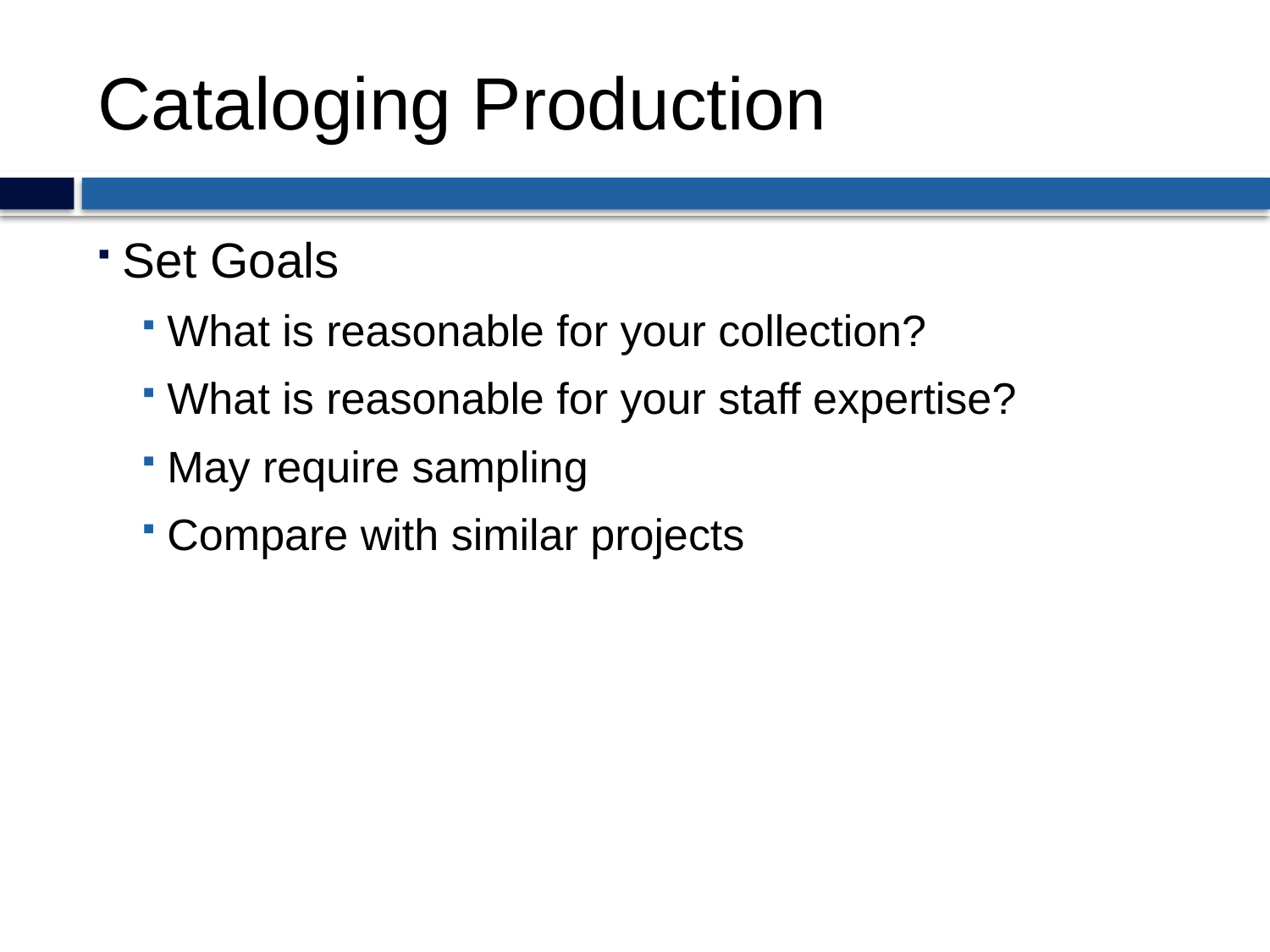

# Cataloging Production
Set Goals
What is reasonable for your collection?
What is reasonable for your staff expertise?
May require sampling
Compare with similar projects